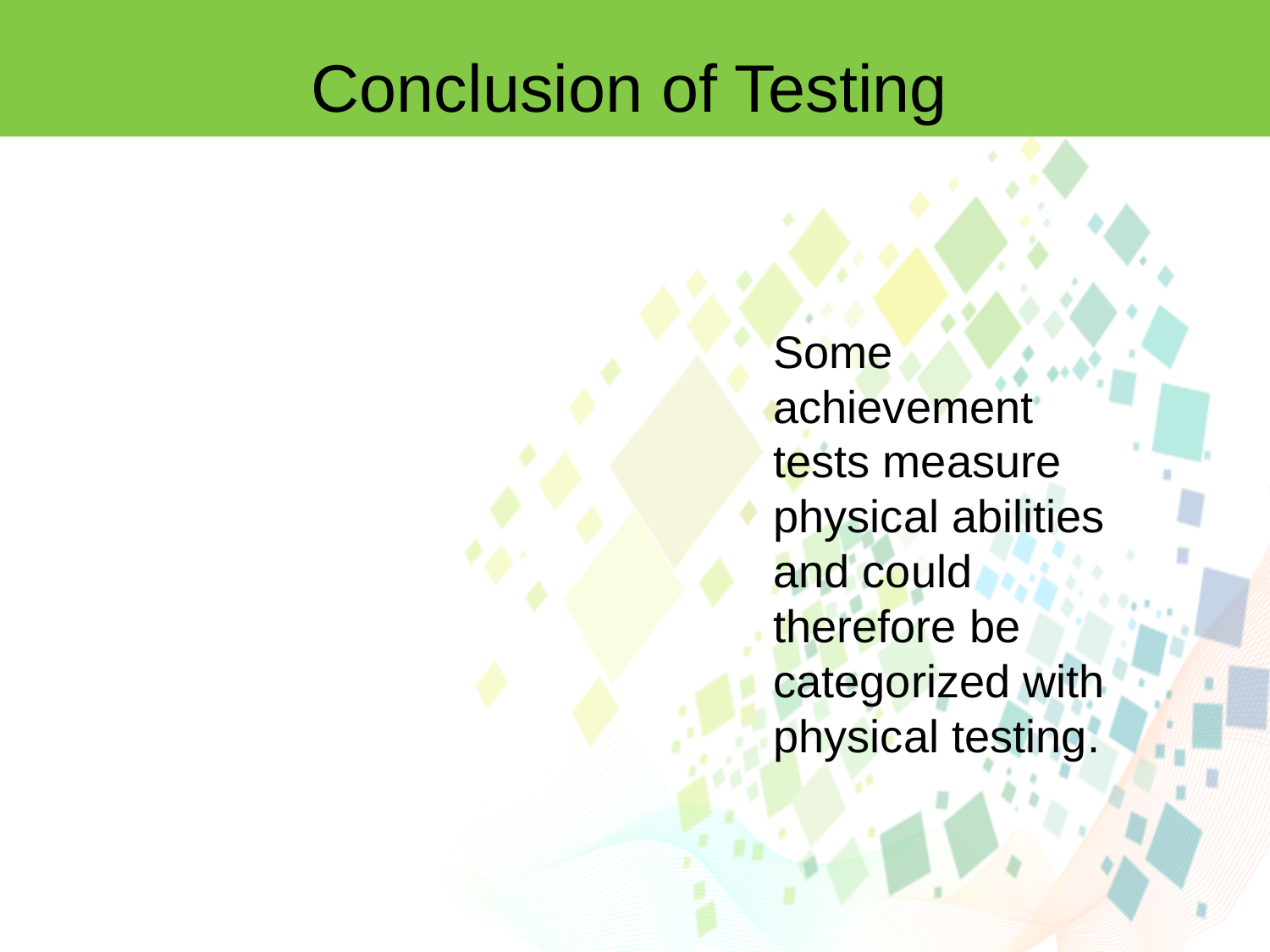

Conclusion of Testing
Some achievement tests measure physical abilities and could therefore be categorized with physical testing.